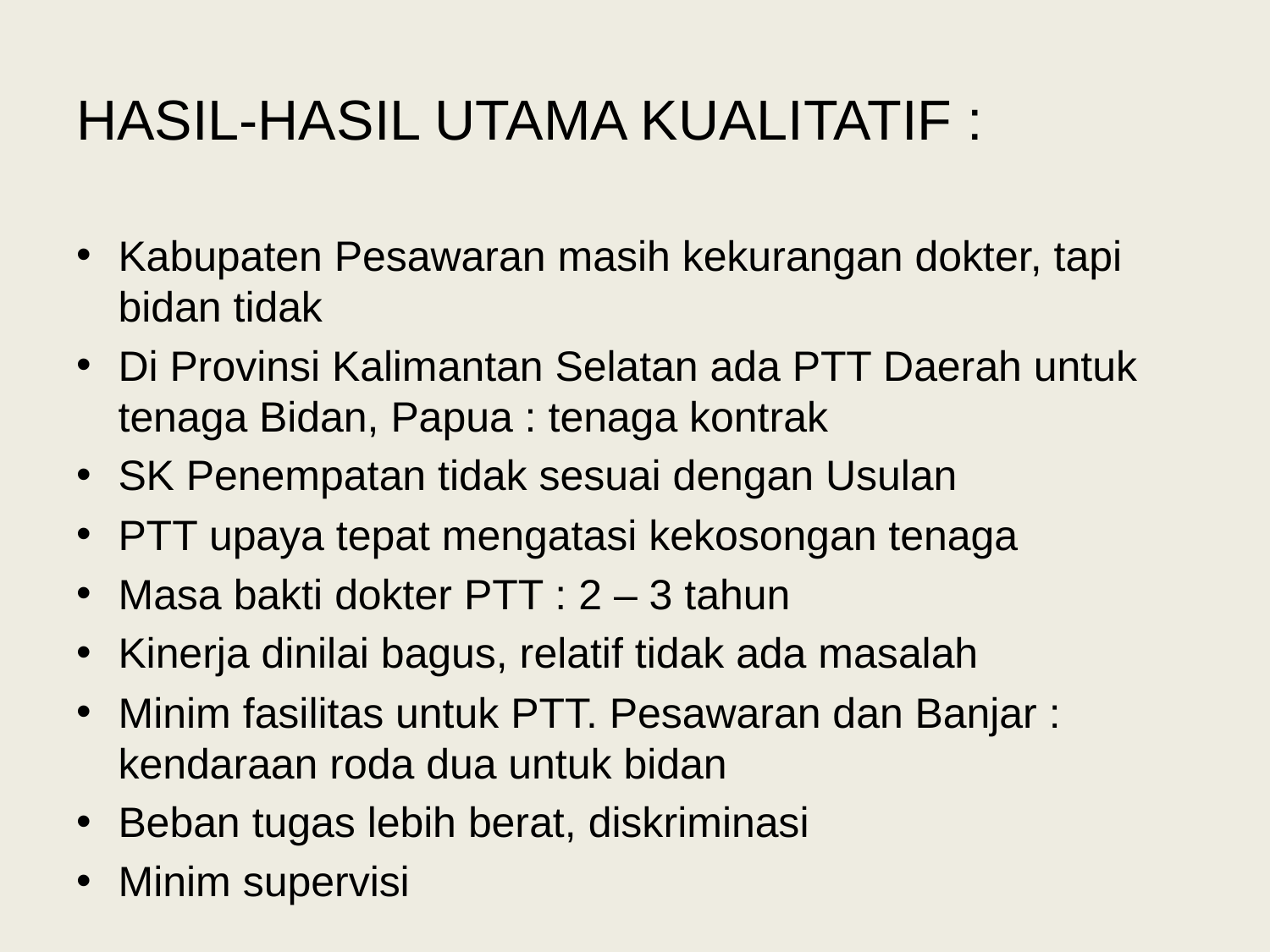

# HASIL-HASIL UTAMA KUALITATIF :
Kabupaten Pesawaran masih kekurangan dokter, tapi bidan tidak
Di Provinsi Kalimantan Selatan ada PTT Daerah untuk tenaga Bidan, Papua : tenaga kontrak
SK Penempatan tidak sesuai dengan Usulan
PTT upaya tepat mengatasi kekosongan tenaga
Masa bakti dokter PTT : 2 – 3 tahun
Kinerja dinilai bagus, relatif tidak ada masalah
Minim fasilitas untuk PTT. Pesawaran dan Banjar : kendaraan roda dua untuk bidan
Beban tugas lebih berat, diskriminasi
Minim supervisi